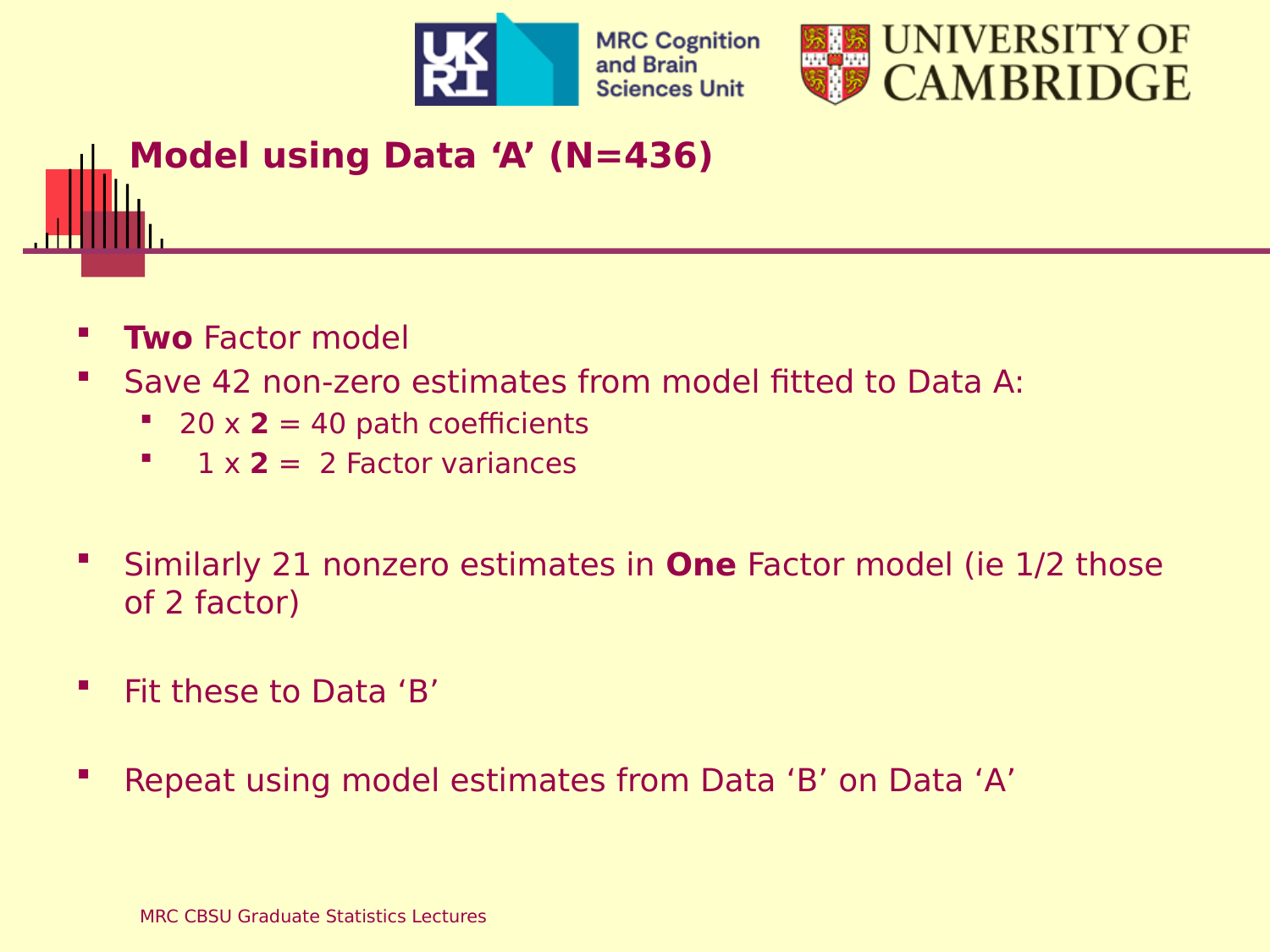

# Model using Data ‘A’ (N=436)

Two Factor model
Save 42 non-zero estimates from model fitted to Data A:
20 x 2 = 40 path coefficients
  1 x 2 =  2 Factor variances

Similarly 21 nonzero estimates in One Factor model (ie 1/2 those of 2 factor)

Fit these to Data ‘B’

Repeat using model estimates from Data ‘B’ on Data ‘A’
MRC CBSU Graduate Statistics Lectures